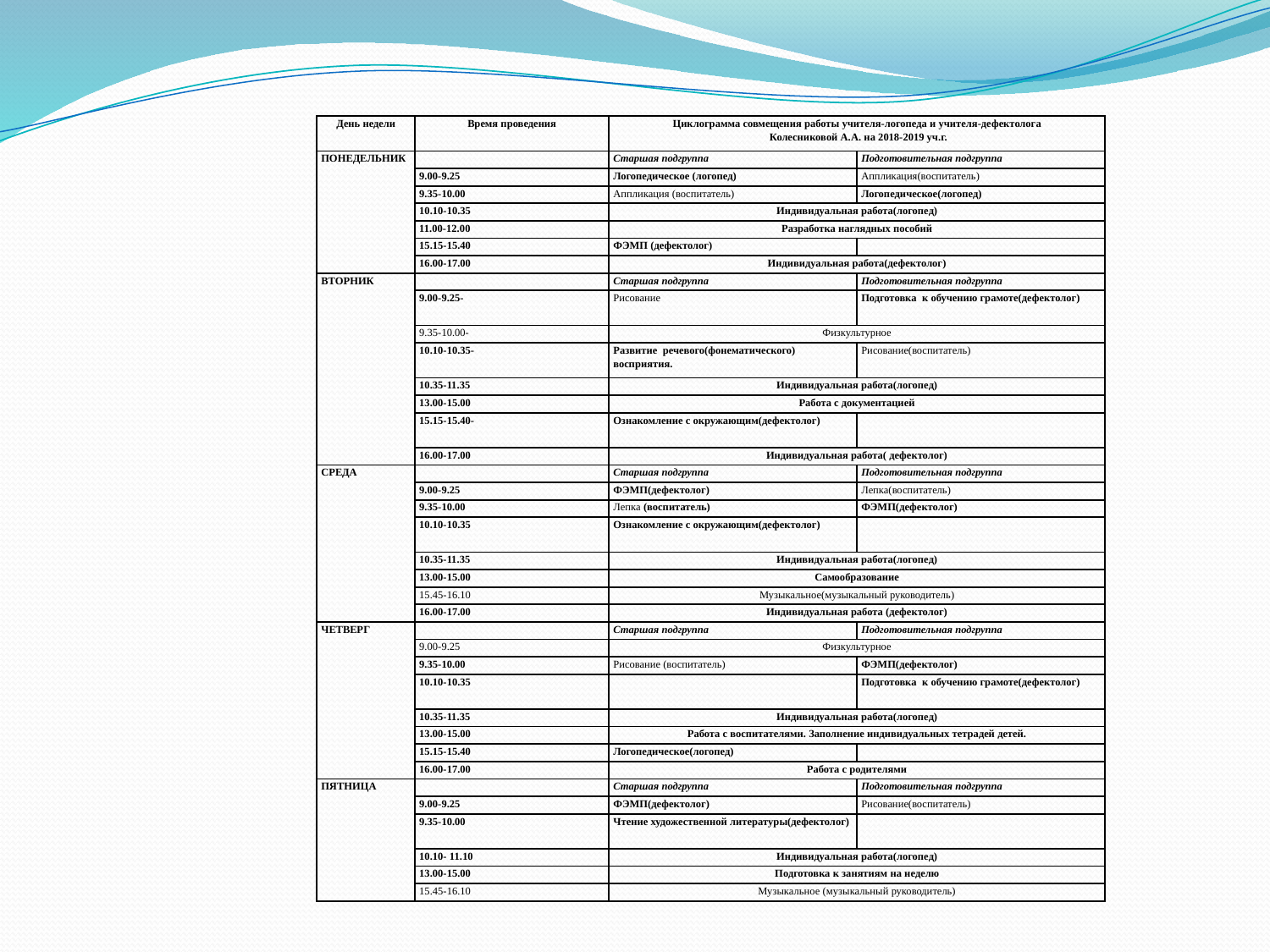

| День недели | Время проведения | Циклограмма совмещения работы учителя-логопеда и учителя-дефектолога Колесниковой А.А. на 2018-2019 уч.г. |  |
| --- | --- | --- | --- |
| ПОНЕДЕЛЬНИК |  | Старшая подгруппа | Подготовительная подгруппа |
|  | 9.00-9.25 | Логопедическое (логопед) | Аппликация(воспитатель) |
|  | 9.35-10.00 | Аппликация (воспитатель) | Логопедическое(логопед) |
|  | 10.10-10.35 | Индивидуальная работа(логопед) |  |
|  | 11.00-12.00 | Разработка наглядных пособий |  |
|  | 15.15-15.40 | ФЭМП (дефектолог) |  |
|  | 16.00-17.00 | Индивидуальная работа(дефектолог) |  |
| ВТОРНИК |  | Старшая подгруппа | Подготовительная подгруппа |
|  | 9.00-9.25- | Рисование | Подготовка к обучению грамоте(дефектолог) |
|  | 9.35-10.00- | Физкультурное |  |
|  | 10.10-10.35- | Развитие речевого(фонематического) восприятия. | Рисование(воспитатель) |
|  | 10.35-11.35 | Индивидуальная работа(логопед) |  |
|  | 13.00-15.00 | Работа с документацией |  |
|  | 15.15-15.40- | Ознакомление с окружающим(дефектолог) |  |
|  | 16.00-17.00 | Индивидуальная работа( дефектолог) |  |
| СРЕДА |  | Старшая подгруппа | Подготовительная подгруппа |
|  | 9.00-9.25 | ФЭМП(дефектолог) | Лепка(воспитатель) |
|  | 9.35-10.00 | Лепка (воспитатель) | ФЭМП(дефектолог) |
|  | 10.10-10.35 | Ознакомление с окружающим(дефектолог) |  |
|  | 10.35-11.35 | Индивидуальная работа(логопед) |  |
|  | 13.00-15.00 | Самообразование |  |
|  | 15.45-16.10 | Музыкальное(музыкальный руководитель) |  |
|  | 16.00-17.00 | Индивидуальная работа (дефектолог) |  |
| ЧЕТВЕРГ |  | Старшая подгруппа | Подготовительная подгруппа |
|  | 9.00-9.25 | Физкультурное |  |
|  | 9.35-10.00 | Рисование (воспитатель) | ФЭМП(дефектолог) |
|  | 10.10-10.35 |  | Подготовка к обучению грамоте(дефектолог) |
|  | 10.35-11.35 | Индивидуальная работа(логопед) |  |
|  | 13.00-15.00 | Работа с воспитателями. Заполнение индивидуальных тетрадей детей. |  |
|  | 15.15-15.40 | Логопедическое(логопед) |  |
|  | 16.00-17.00 | Работа с родителями |  |
| ПЯТНИЦА |  | Старшая подгруппа | Подготовительная подгруппа |
|  | 9.00-9.25 | ФЭМП(дефектолог) | Рисование(воспитатель) |
|  | 9.35-10.00 | Чтение художественной литературы(дефектолог) |  |
|  | 10.10- 11.10 | Индивидуальная работа(логопед) |  |
|  | 13.00-15.00 | Подготовка к занятиям на неделю |  |
|  | 15.45-16.10 | Музыкальное (музыкальный руководитель) |  |